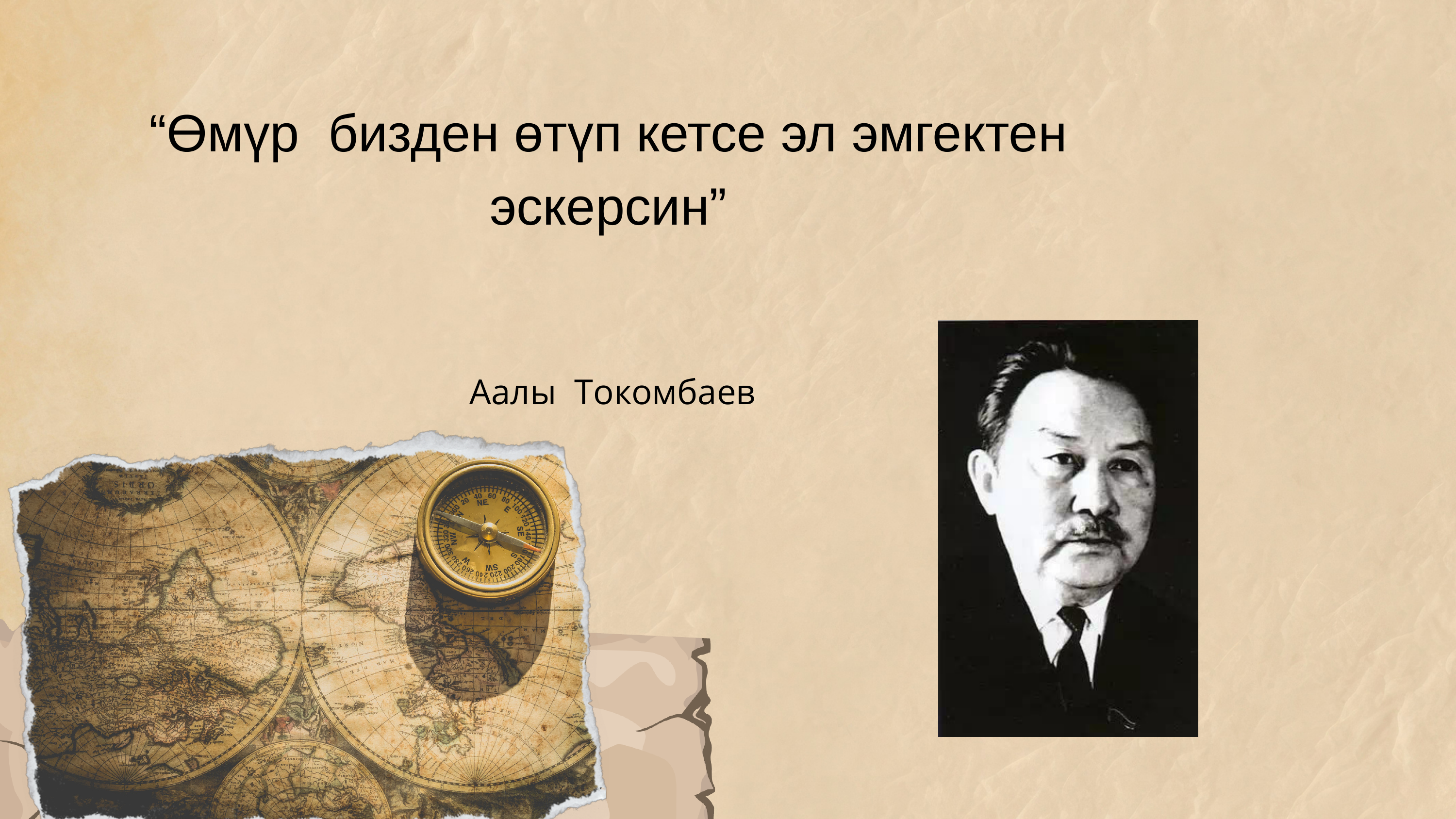

“Өмүр  бизден өтүп кетсе эл эмгектен эскерсин”

 Аалы  Токомбаев